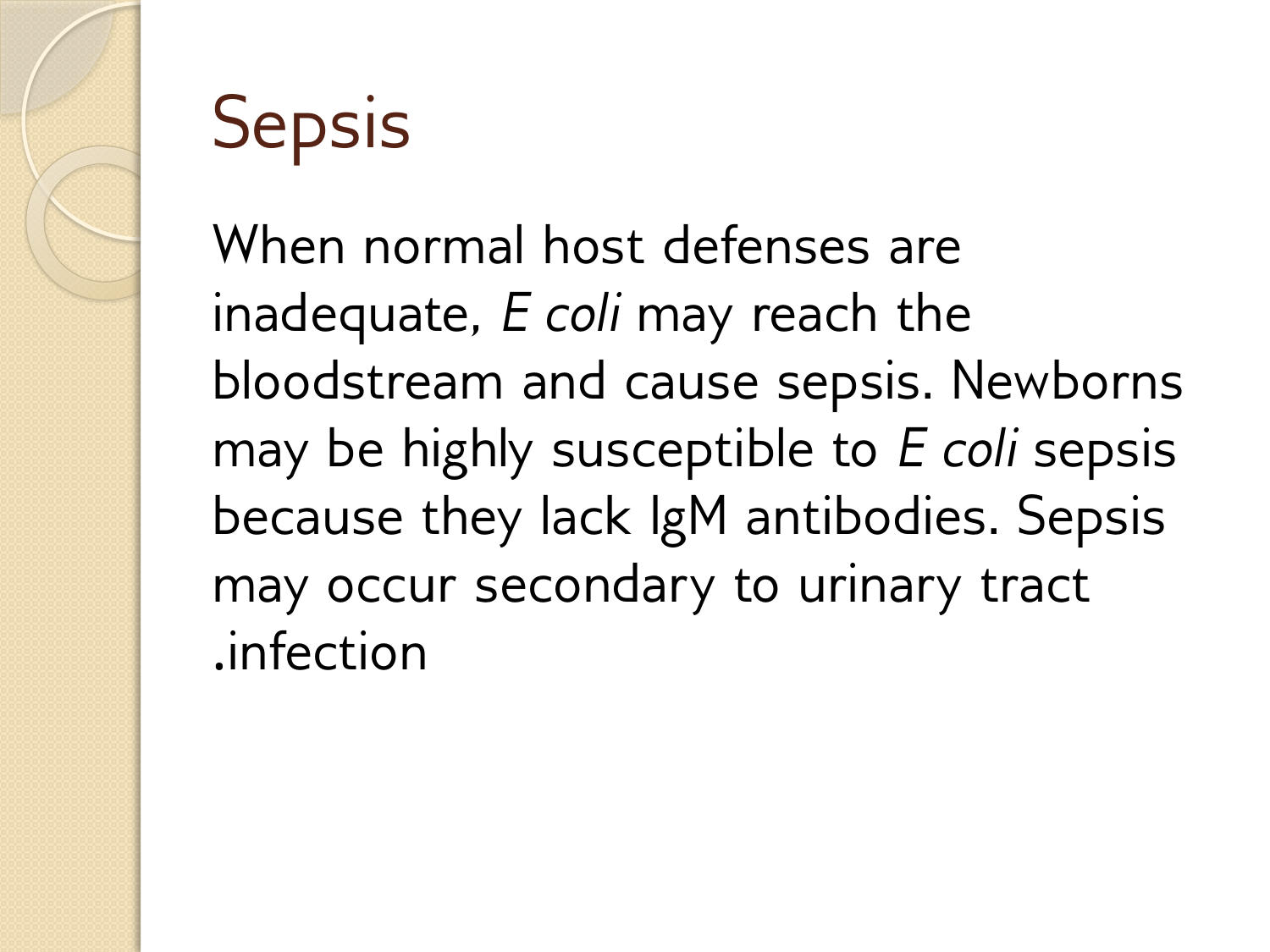

# Sepsis
When normal host defenses are inadequate, E coli may reach the bloodstream and cause sepsis. Newborns may be highly susceptible to E coli sepsis because they lack IgM antibodies. Sepsis may occur secondary to urinary tract infection.